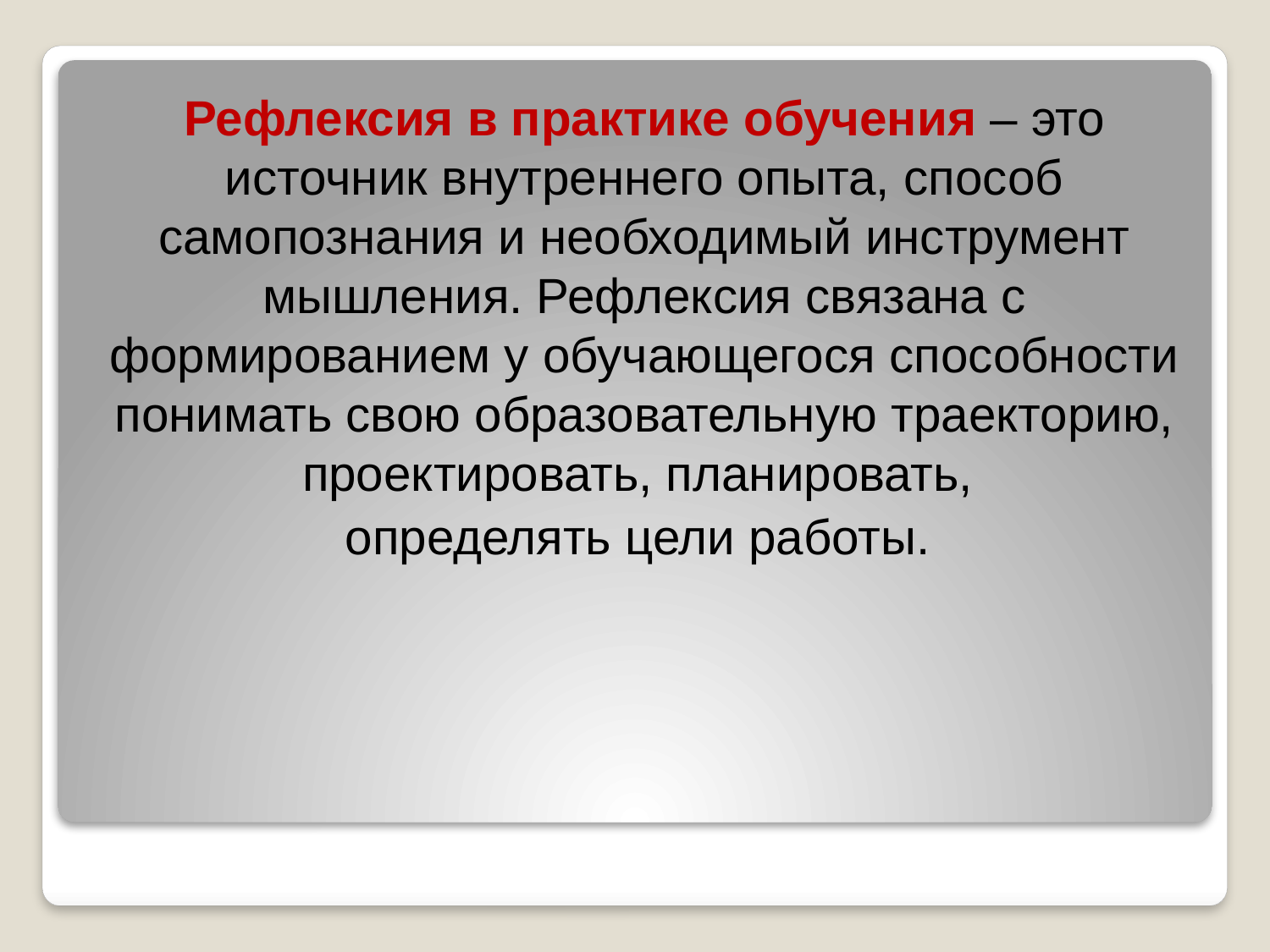

Рефлексия в практике обучения – это источник внутреннего опыта, способ самопознания и необходимый инструмент мышления. Рефлексия связана с формированием у обучающегося способности понимать свою образовательную траекторию, проектировать, планировать,
определять цели работы.